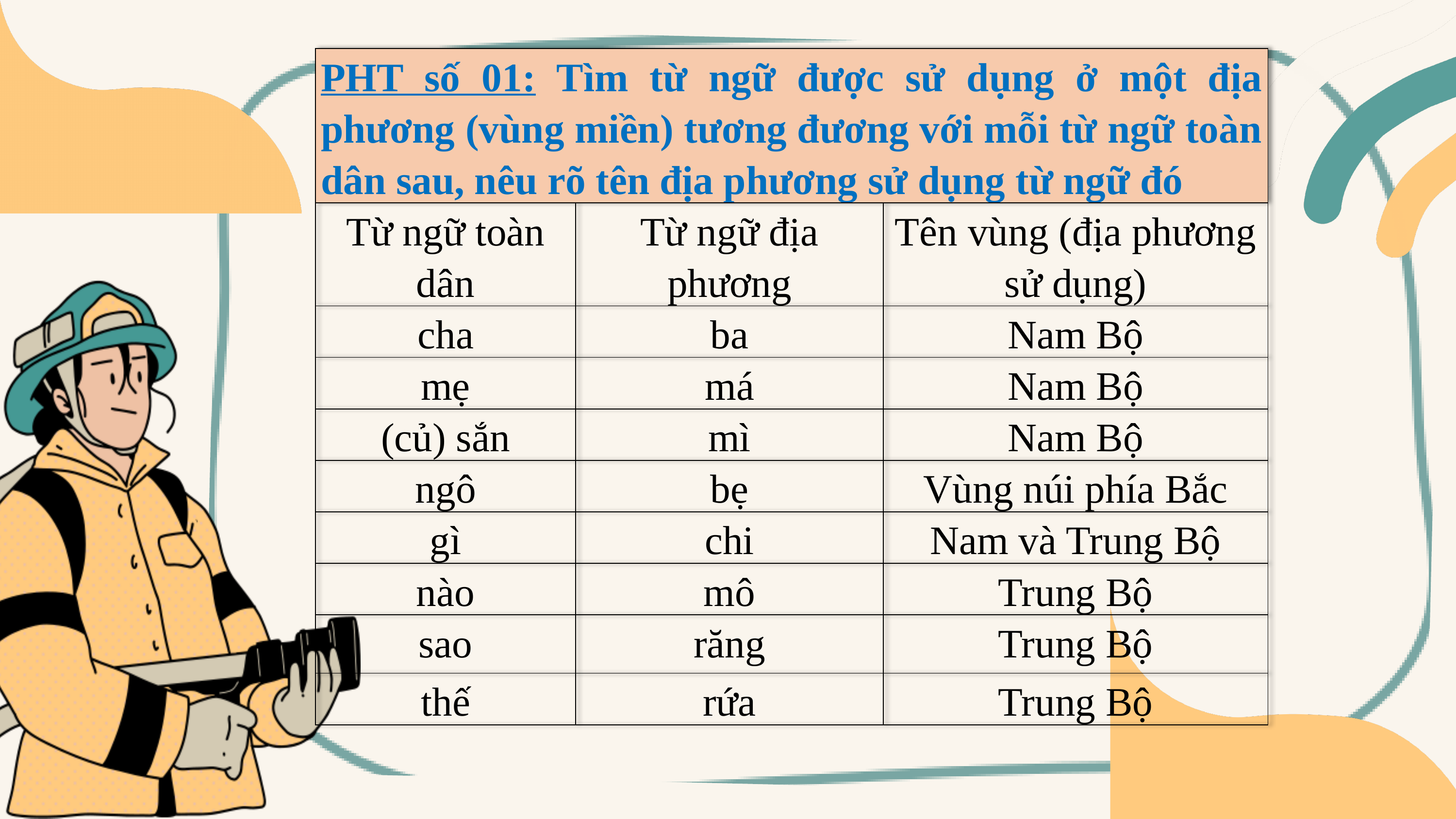

| PHT số 01: Tìm từ ngữ được sử dụng ở một địa phương (vùng miền) tương đương với mỗi từ ngữ toàn dân sau, nêu rõ tên địa phương sử dụng từ ngữ đó |  |  |
| --- | --- | --- |
| Từ ngữ toàn dân | Từ ngữ địa phương | Tên vùng (địa phương sử dụng) |
| cha | ba | Nam Bộ |
| mẹ | má | Nam Bộ |
| (củ) sắn | mì | Nam Bộ |
| ngô | bẹ | Vùng núi phía Bắc |
| gì | chi | Nam và Trung Bộ |
| nào | mô | Trung Bộ |
| sao | răng | Trung Bộ |
| thế | rứa | Trung Bộ |